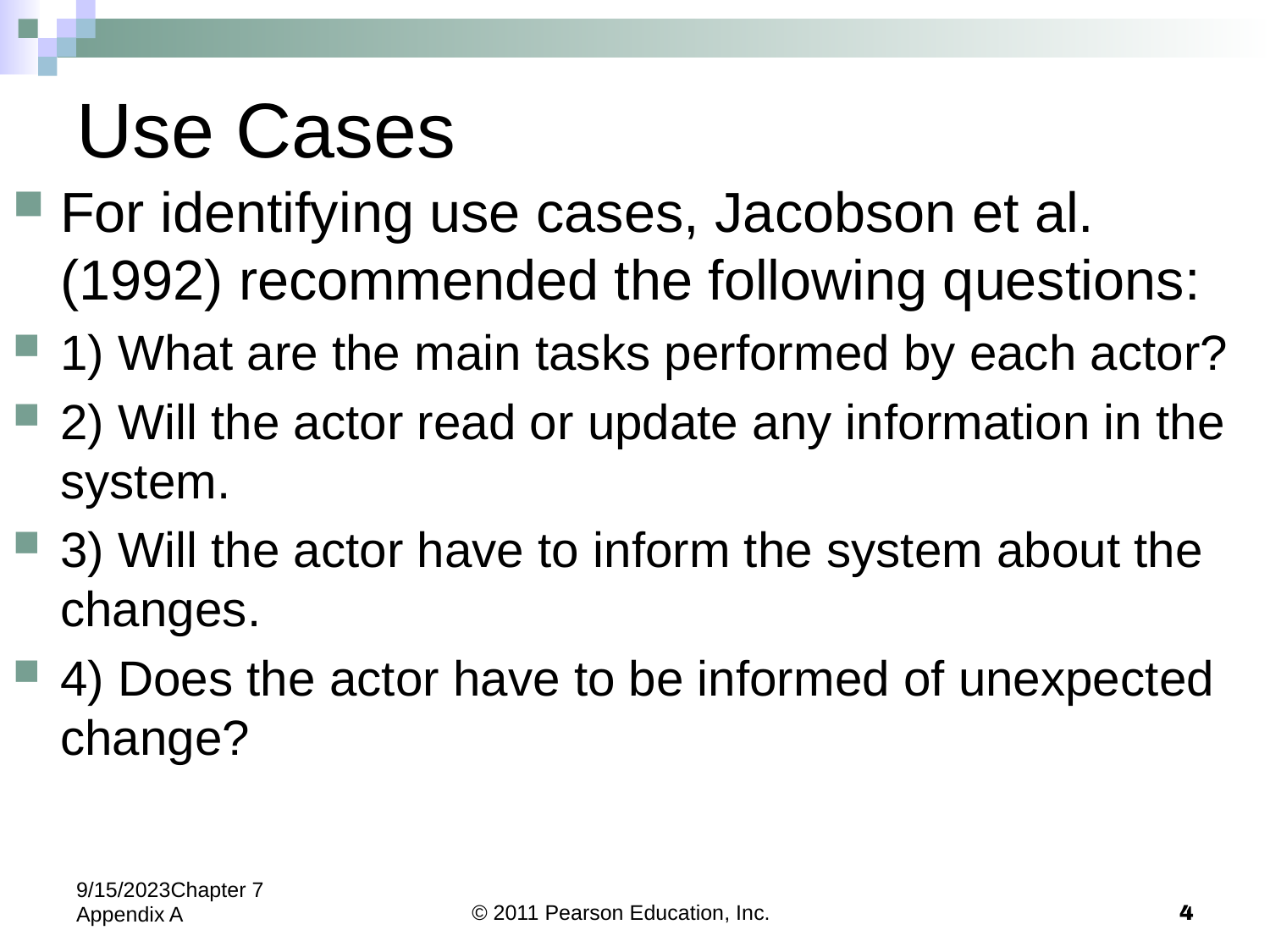

# Use Cases
For identifying use cases, Jacobson et al. (1992) recommended the following questions:
1) What are the main tasks performed by each actor?
2) Will the actor read or update any information in the system.
3) Will the actor have to inform the system about the changes.
4) Does the actor have to be informed of unexpected change?
9/15/2023Chapter 7 Appendix A
© 2011 Pearson Education, Inc.
4